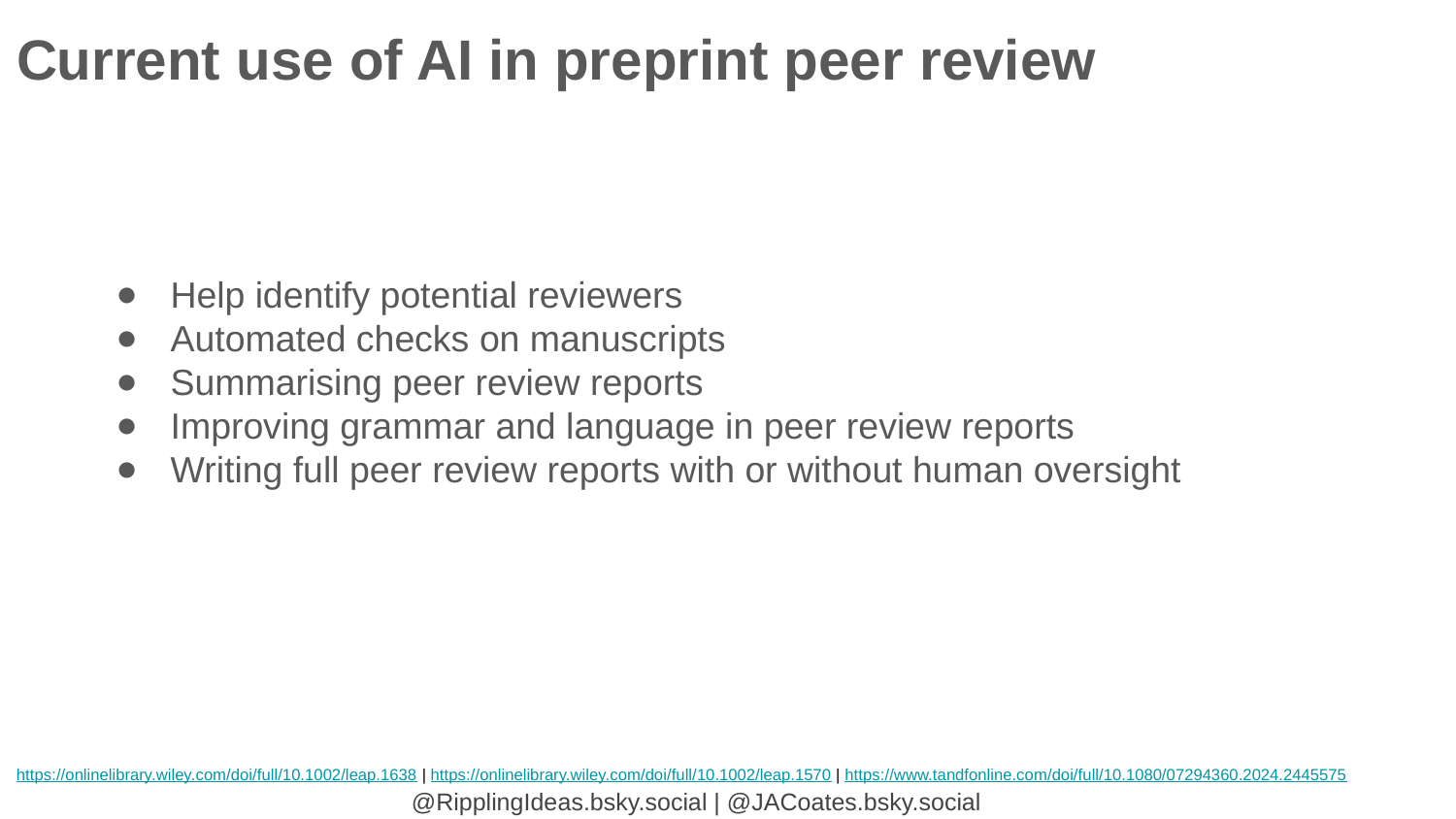

# Current use of AI in preprint peer review
Help identify potential reviewers
Automated checks on manuscripts
Summarising peer review reports
Improving grammar and language in peer review reports
Writing full peer review reports with or without human oversight
https://onlinelibrary.wiley.com/doi/full/10.1002/leap.1638 | https://onlinelibrary.wiley.com/doi/full/10.1002/leap.1570 | https://www.tandfonline.com/doi/full/10.1080/07294360.2024.2445575
@RipplingIdeas.bsky.social | @JACoates.bsky.social